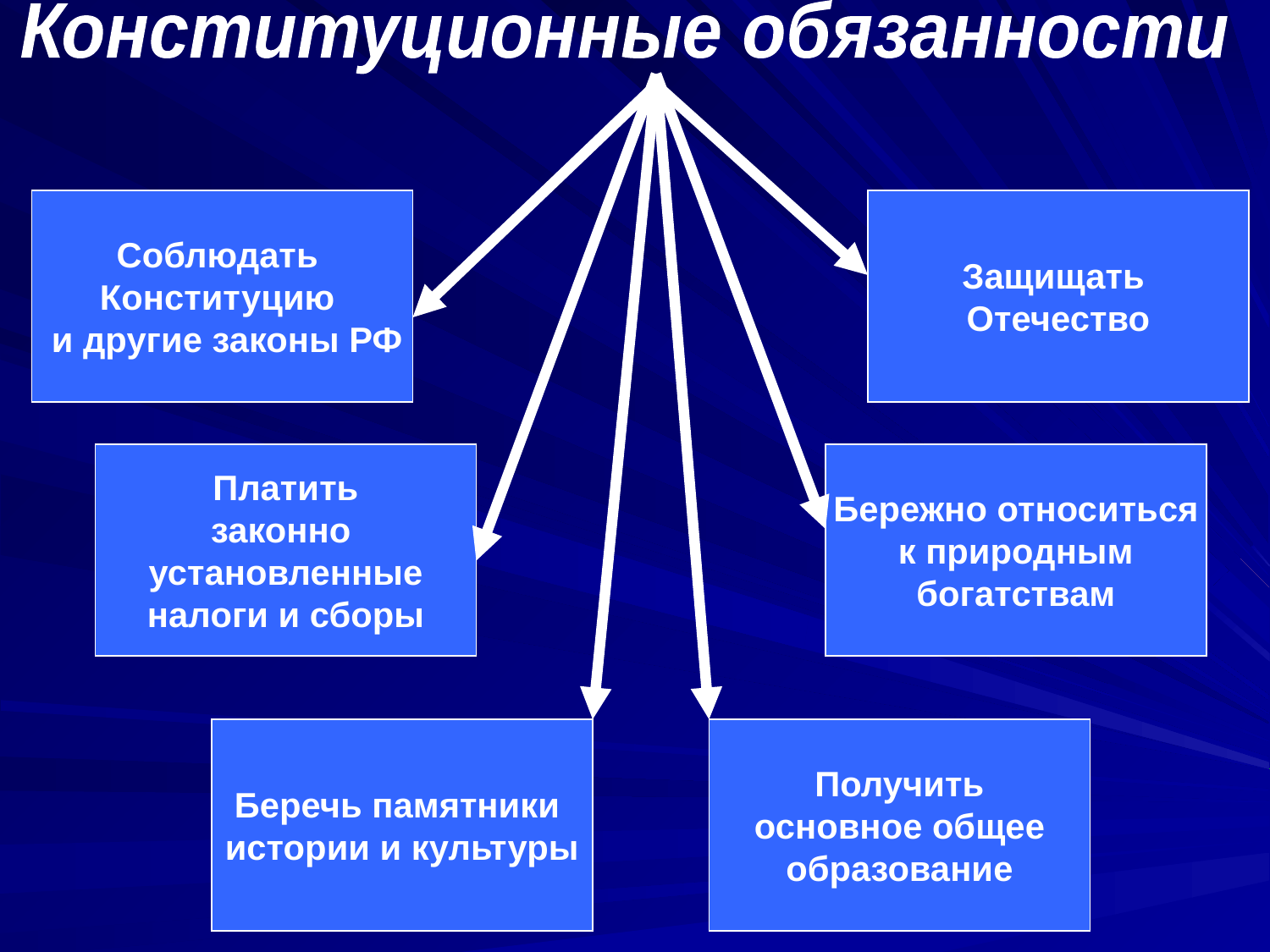

Конституционные обязанности

Соблюдать
Конституцию
 и другие законы РФ
Защищать
Отечество
Платить
законно
установленные
налоги и сборы
Бережно относиться
к природным
богатствам
Беречь памятники
истории и культуры
Получить
 основное общее
образование